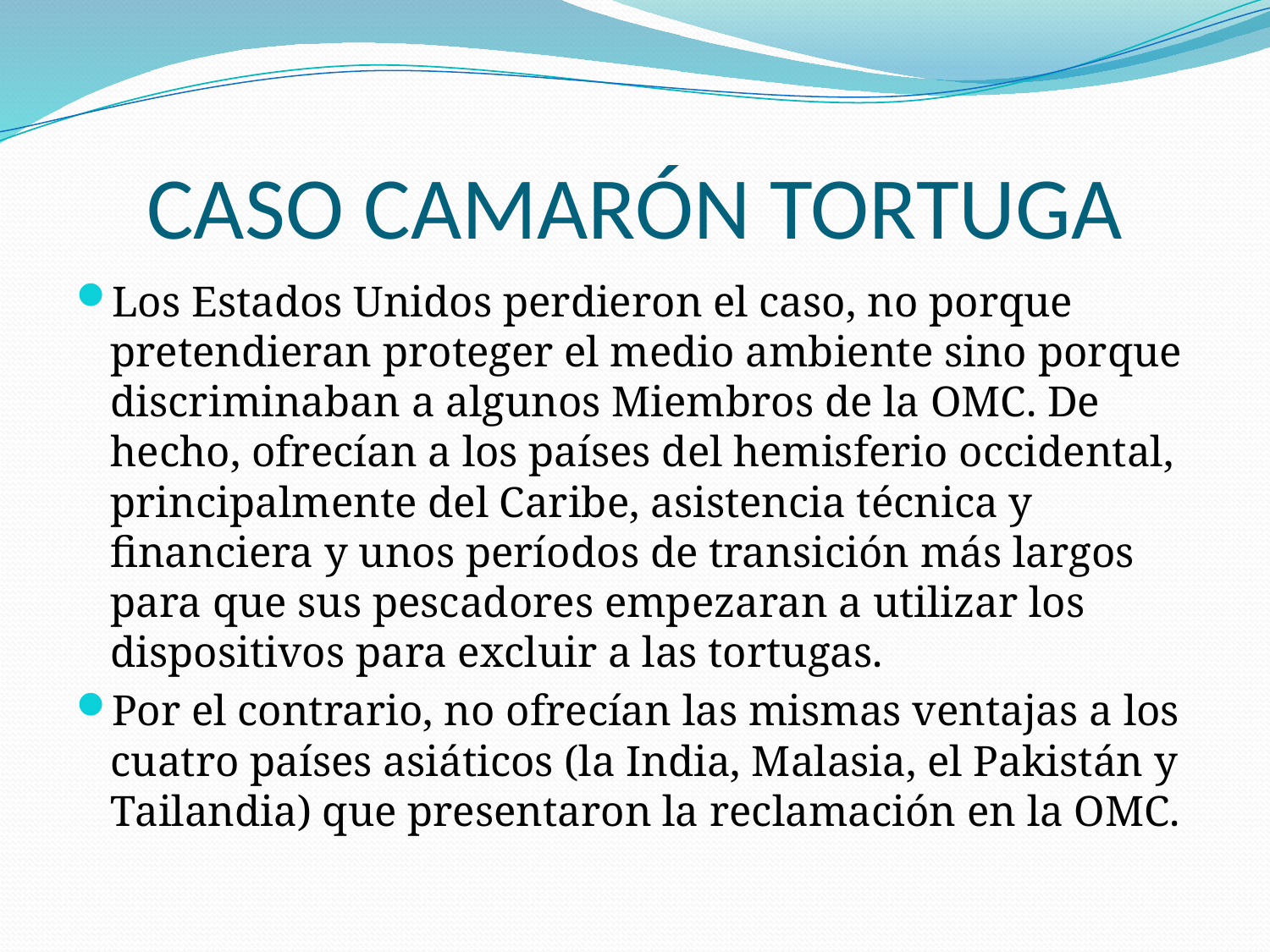

# CASO CAMARÓN TORTUGA
Los Estados Unidos perdieron el caso, no porque pretendieran proteger el medio ambiente sino porque discriminaban a algunos Miembros de la OMC. De hecho, ofrecían a los países del hemisferio occidental, principalmente del Caribe, asistencia técnica y financiera y unos períodos de transición más largos para que sus pescadores empezaran a utilizar los dispositivos para excluir a las tortugas.
Por el contrario, no ofrecían las mismas ventajas a los cuatro países asiáticos (la India, Malasia, el Pakistán y Tailandia) que presentaron la reclamación en la OMC.